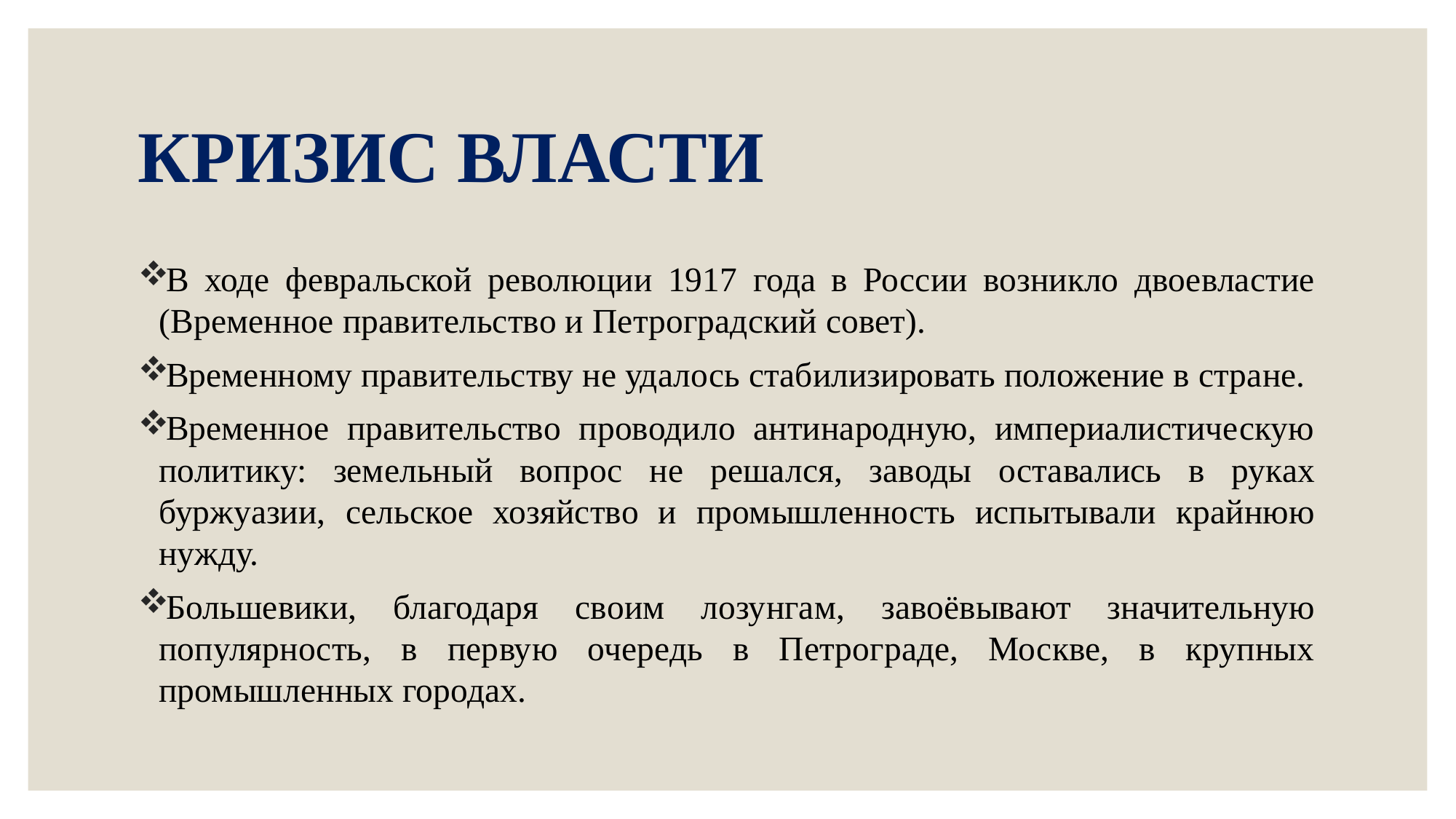

# КРИЗИС ВЛАСТИ
В ходе февральской революции 1917 года в России возникло двоевластие (Временное правительство и Петроградский совет).
Временному правительству не удалось стабилизировать положение в стране.
Временное правительство проводило антинародную, империалистическую политику: земельный вопрос не решался, заводы оставались в руках буржуазии, сельское хозяйство и промышленность испытывали крайнюю нужду.
Большевики, благодаря своим лозунгам, завоёвывают значительную популярность, в первую очередь в Петрограде, Москве, в крупных промышленных городах.